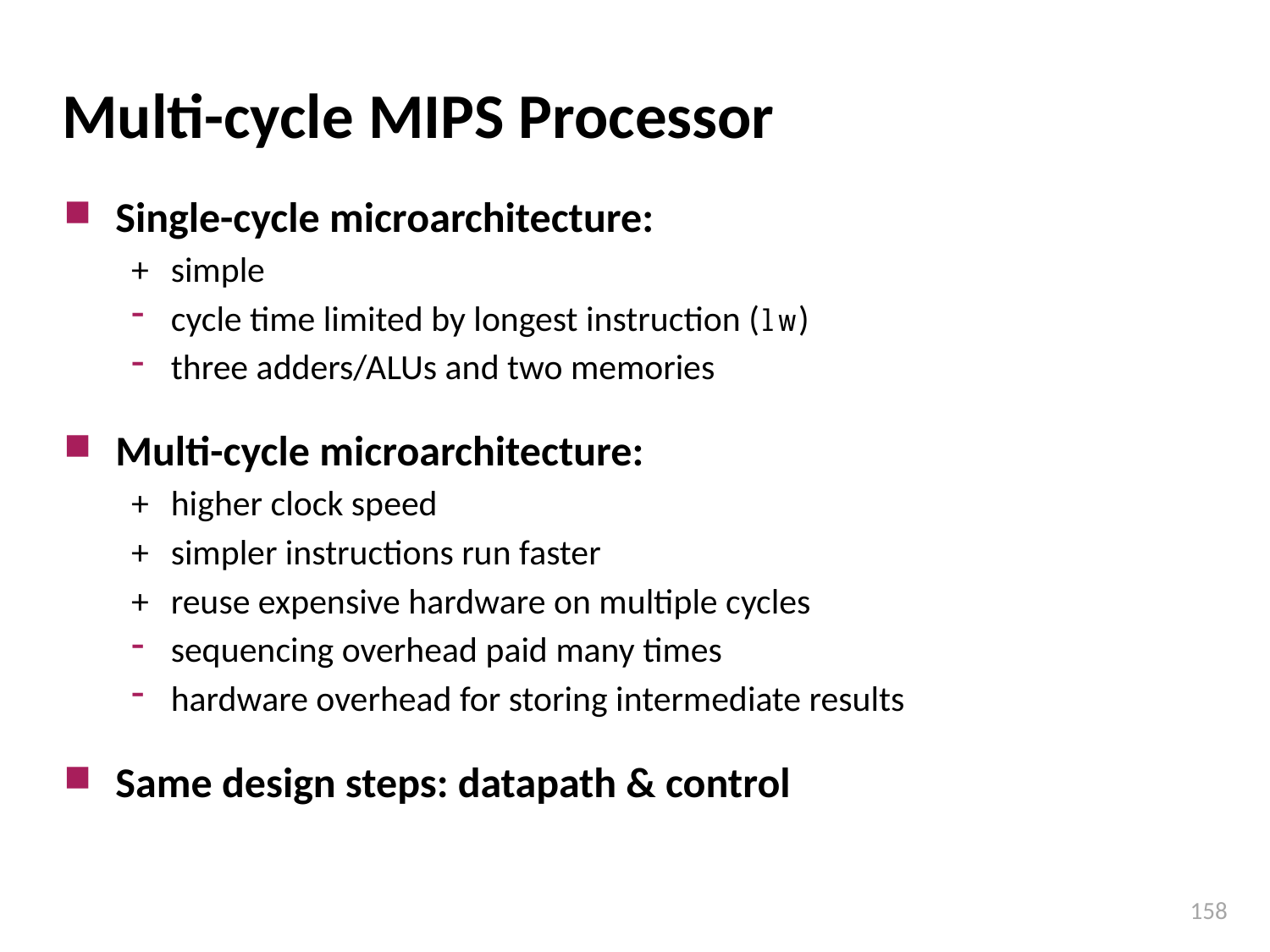

# Multi-cycle MIPS Processor
Single-cycle microarchitecture:
+ 	simple
cycle time limited by longest instruction (lw)
three adders/ALUs and two memories
Multi-cycle microarchitecture:
+ 	higher clock speed
+ 	simpler instructions run faster
+ 	reuse expensive hardware on multiple cycles
sequencing overhead paid many times
hardware overhead for storing intermediate results
Same design steps: datapath & control